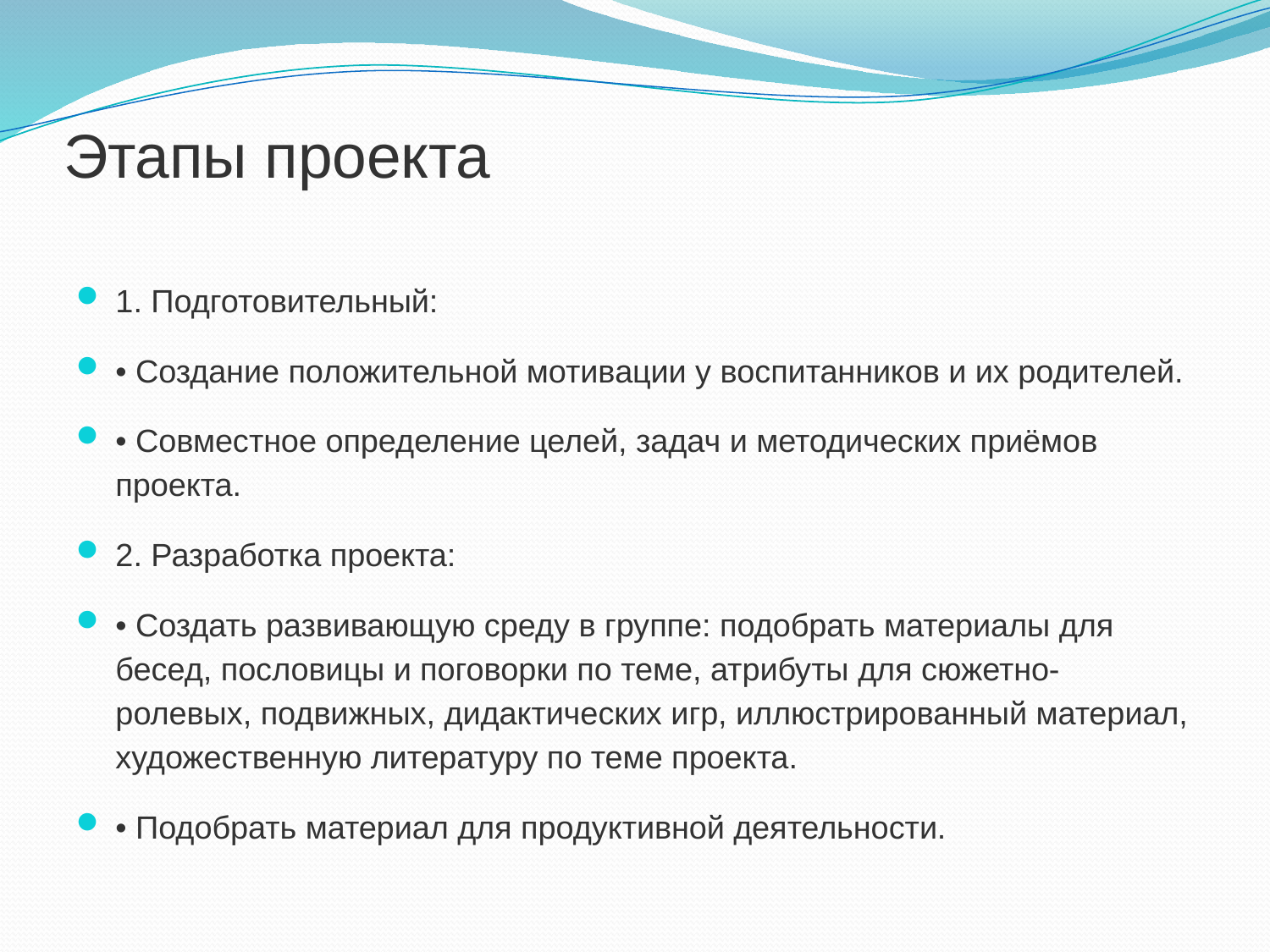

# Этапы проекта
1. Подготовительный:
• Создание положительной мотивации у воспитанников и их родителей.
• Совместное определение целей, задач и методических приёмов проекта.
2. Разработка проекта:
• Создать развивающую среду в группе: подобрать материалы для бесед, пословицы и поговорки по теме, атрибуты для сюжетно-ролевых, подвижных, дидактических игр, иллюстрированный материал, художественную литературу по теме проекта.
• Подобрать материал для продуктивной деятельности.